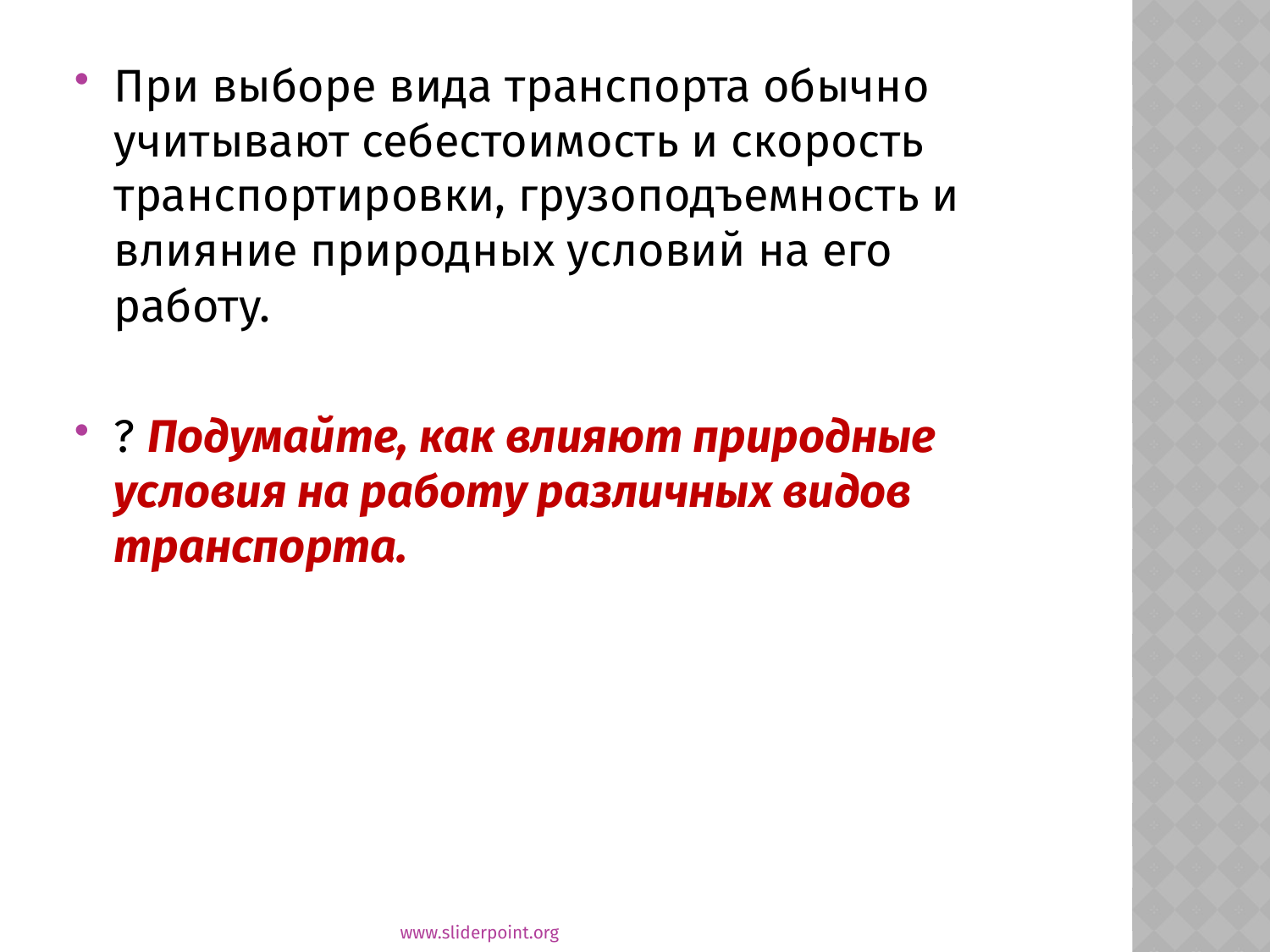

#
При выборе вида транспорта обычно учитывают себестоимость и скорость транспортировки, грузоподъемность и влияние природных условий на его работу.

? Подумайте, как влияют природные условия на работу различных видов транспорта.
www.sliderpoint.org